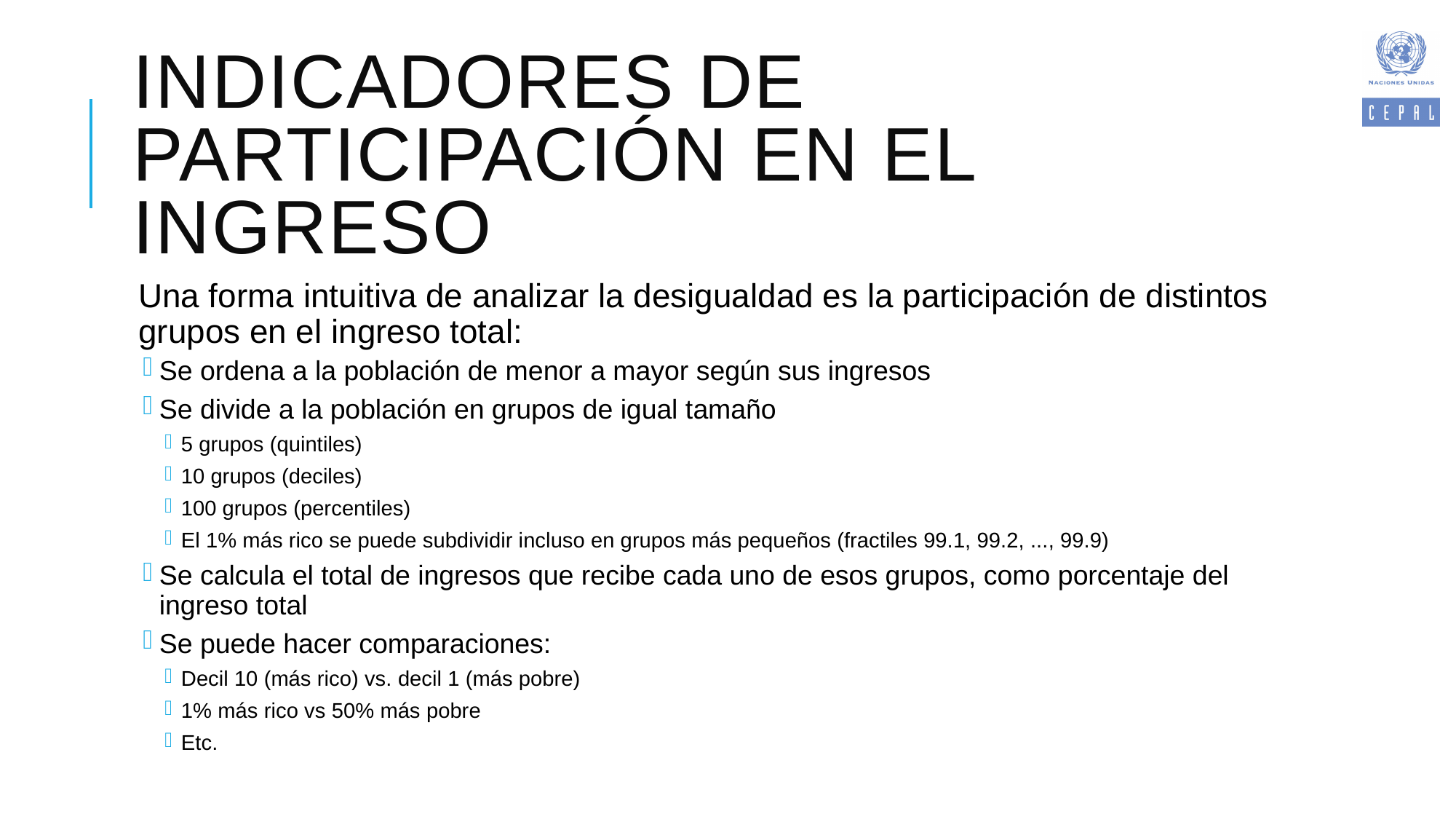

# Indicadores de participación en el ingreso
Una forma intuitiva de analizar la desigualdad es la participación de distintos grupos en el ingreso total:
Se ordena a la población de menor a mayor según sus ingresos
Se divide a la población en grupos de igual tamaño
5 grupos (quintiles)
10 grupos (deciles)
100 grupos (percentiles)
El 1% más rico se puede subdividir incluso en grupos más pequeños (fractiles 99.1, 99.2, ..., 99.9)
Se calcula el total de ingresos que recibe cada uno de esos grupos, como porcentaje del ingreso total
Se puede hacer comparaciones:
Decil 10 (más rico) vs. decil 1 (más pobre)
1% más rico vs 50% más pobre
Etc.